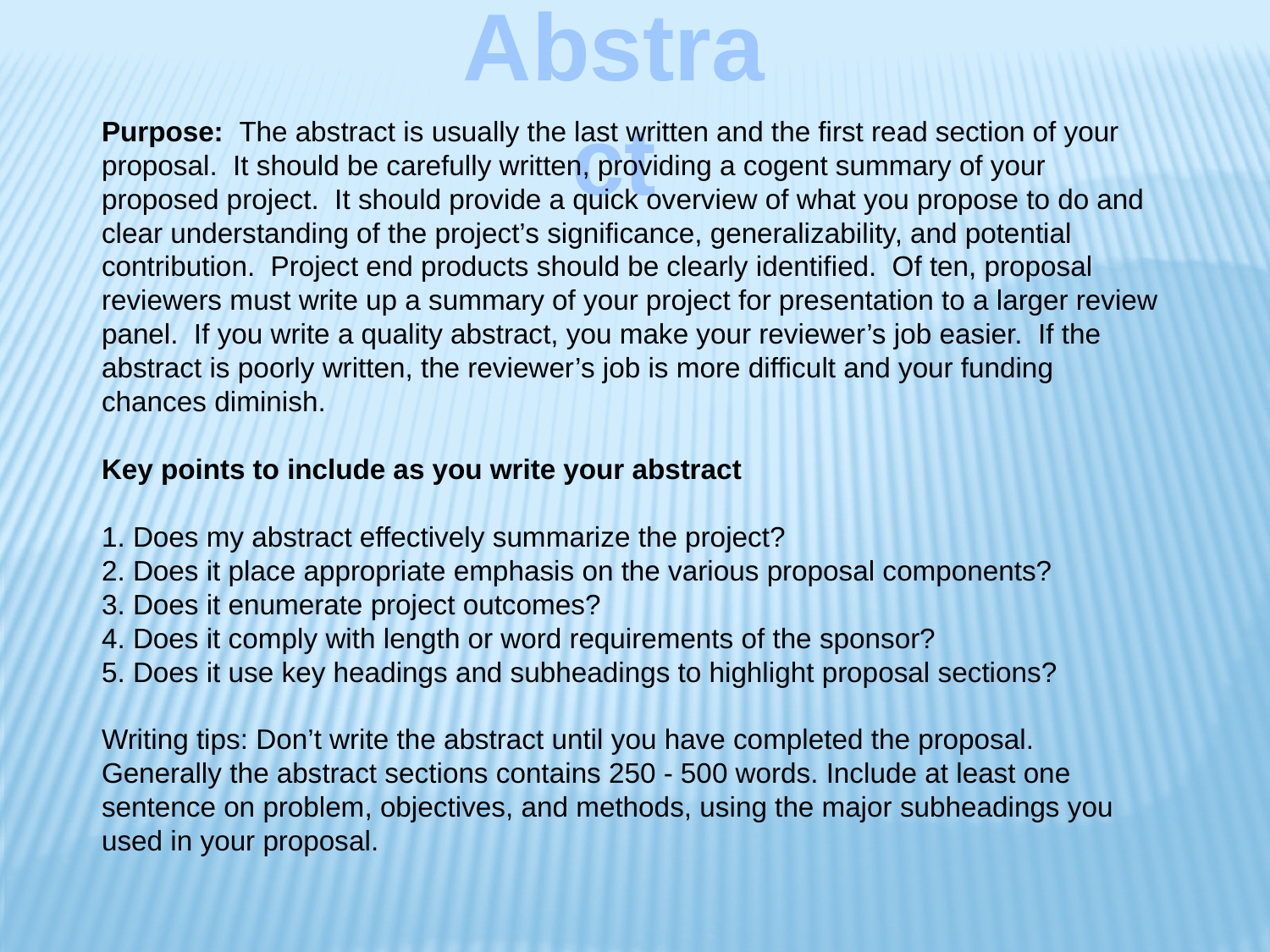

Abstract
Purpose:  The abstract is usually the last written and the first read section of your proposal.  It should be carefully written, providing a cogent summary of your proposed project.  It should provide a quick overview of what you propose to do and clear understanding of the project’s significance, generalizability, and potential contribution.  Project end products should be clearly identified.  Of ten, proposal reviewers must write up a summary of your project for presentation to a larger review panel.  If you write a quality abstract, you make your reviewer’s job easier.  If the abstract is poorly written, the reviewer’s job is more difficult and your funding chances diminish.

Key points to include as you write your abstract

1. Does my abstract effectively summarize the project?
2. Does it place appropriate emphasis on the various proposal components?
3. Does it enumerate project outcomes?
4. Does it comply with length or word requirements of the sponsor?
5. Does it use key headings and subheadings to highlight proposal sections?

Writing tips: Don’t write the abstract until you have completed the proposal.  Generally the abstract sections contains 250 - 500 words. Include at least one sentence on problem, objectives, and methods, using the major subheadings you used in your proposal.